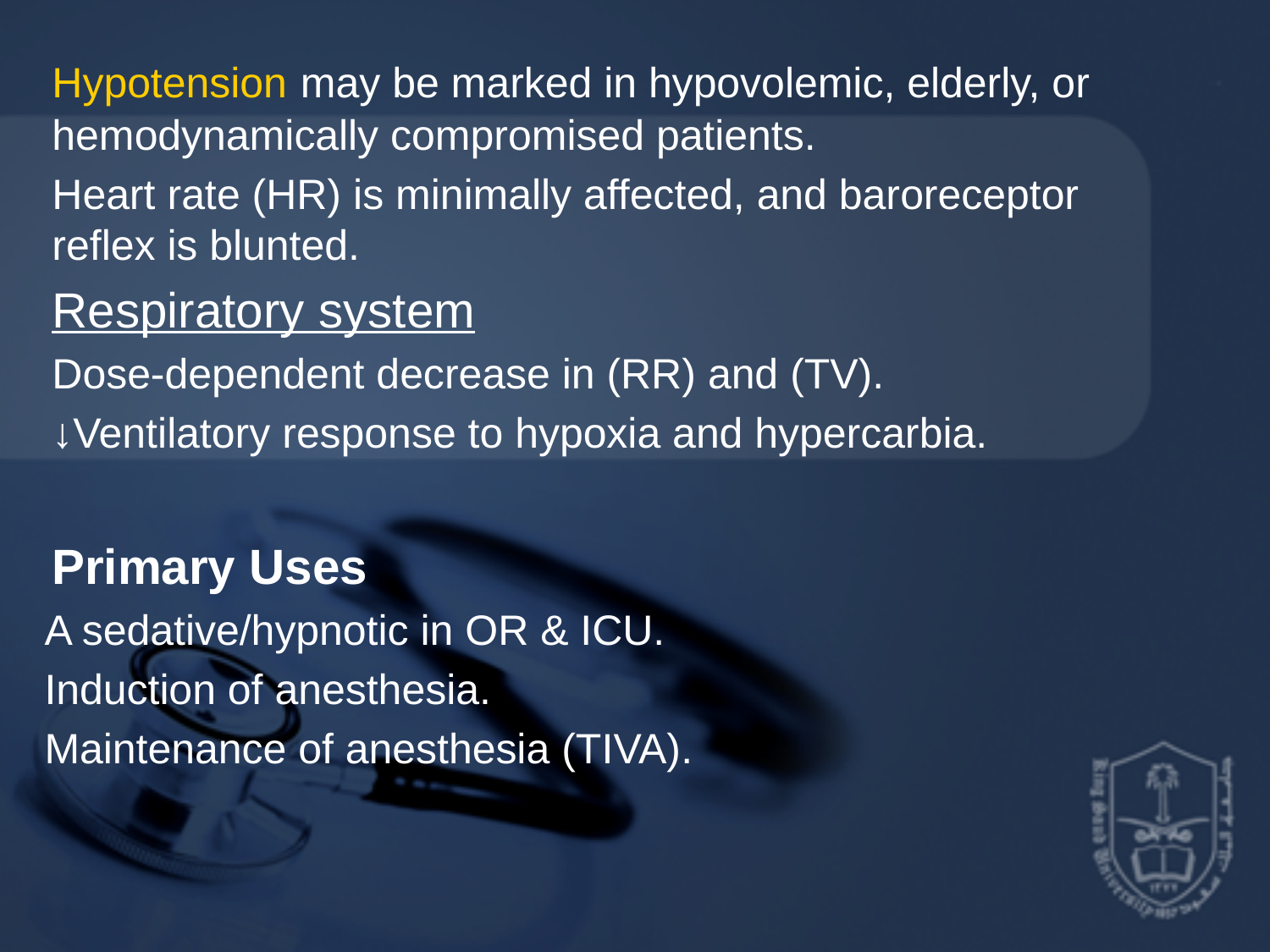

Hypotension may be marked in hypovolemic, elderly, or hemodynamically compromised patients.
Heart rate (HR) is minimally affected, and baroreceptor reflex is blunted.
Respiratory system
Dose-dependent decrease in (RR) and (TV).
↓Ventilatory response to hypoxia and hypercarbia.

Primary Uses
A sedative/hypnotic in OR & ICU.
Induction of anesthesia.
Maintenance of anesthesia (TIVA).